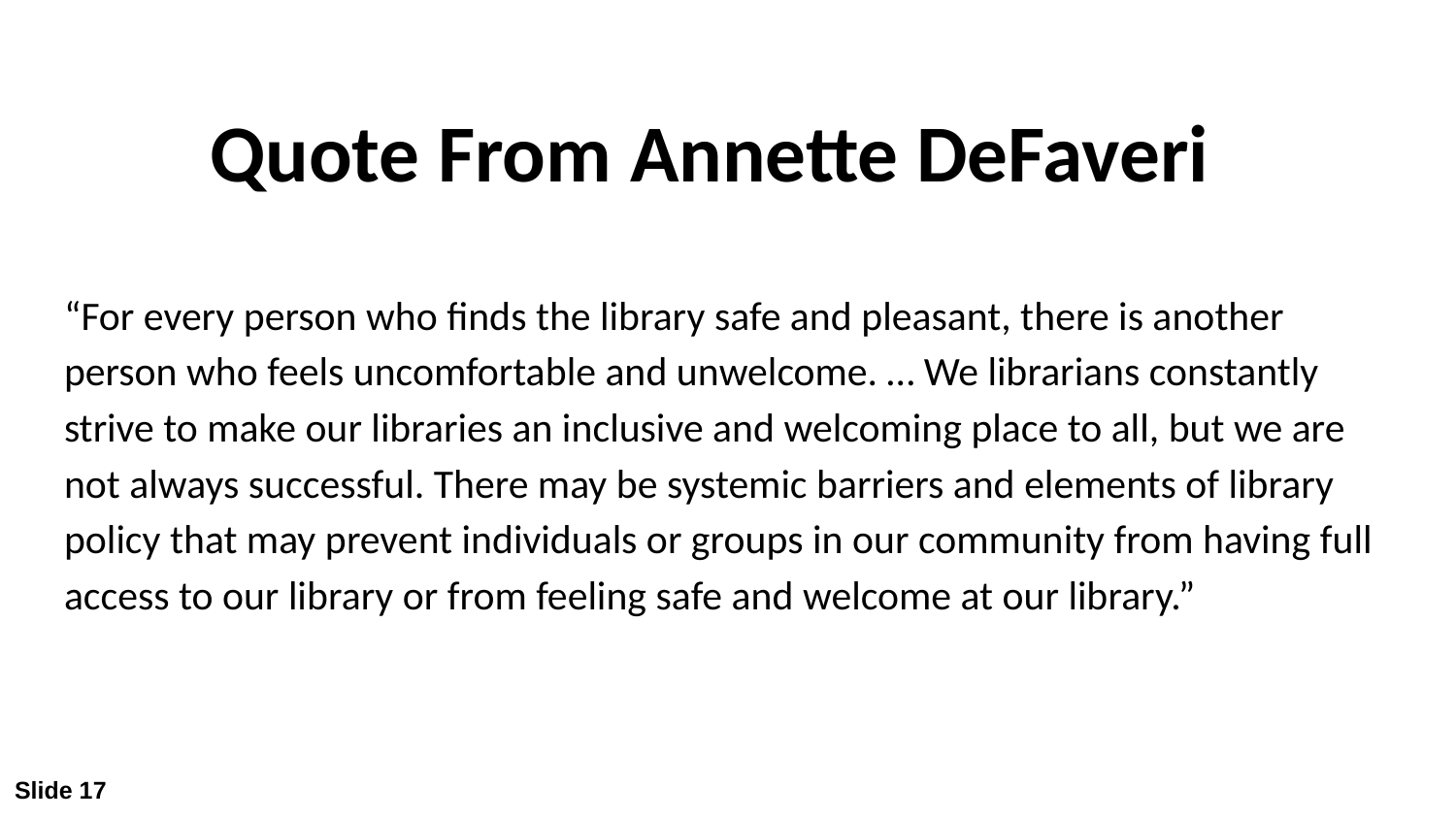

# Quote From Annette DeFaveri
“For every person who finds the library safe and pleasant, there is another person who feels uncomfortable and unwelcome. … We librarians constantly strive to make our libraries an inclusive and welcoming place to all, but we are not always successful. There may be systemic barriers and elements of library policy that may prevent individuals or groups in our community from having full access to our library or from feeling safe and welcome at our library.”
Slide 17